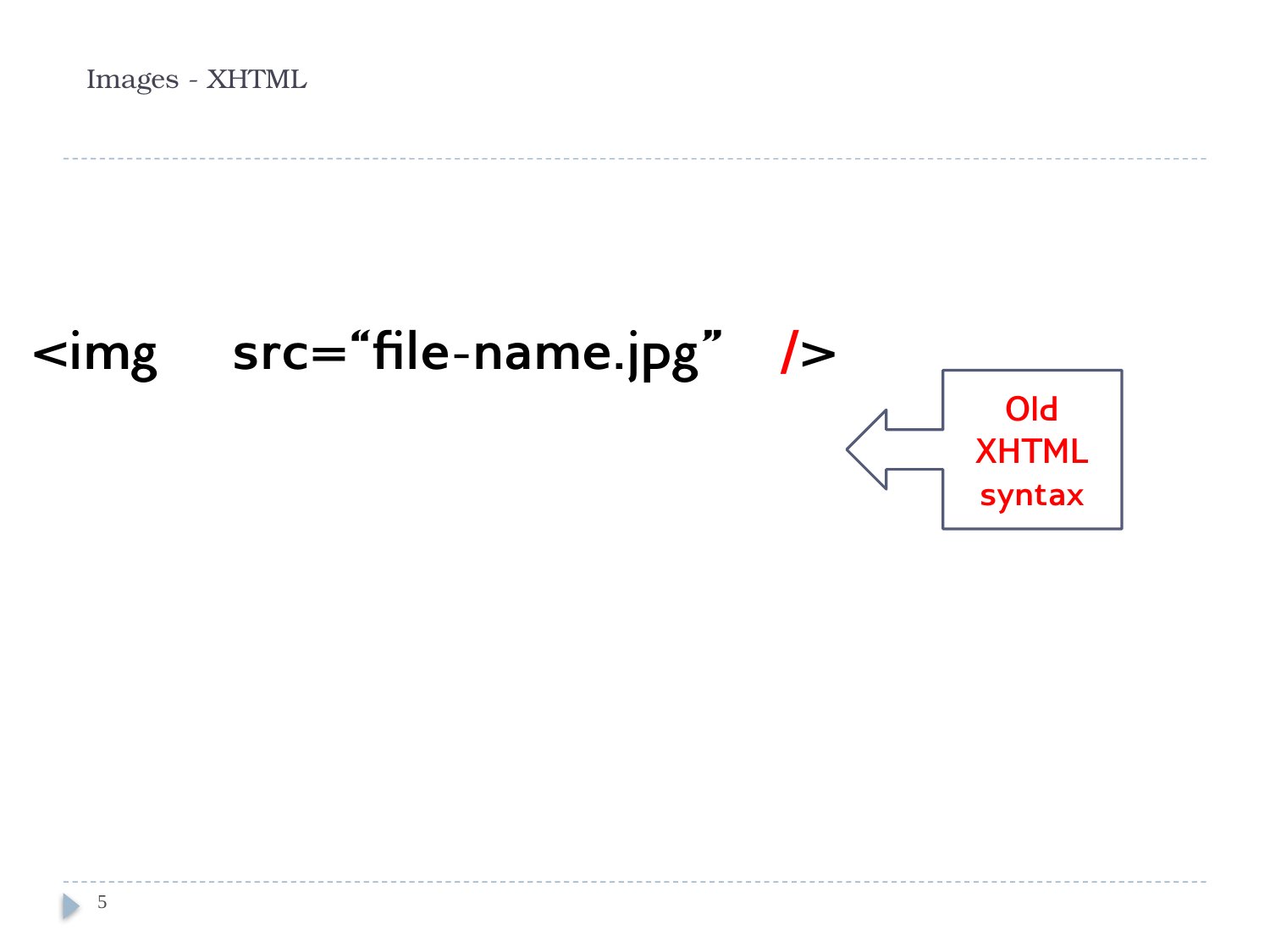

# Images - XHTML

<img    src=“file-name.jpg”   />

Old XHTML syntax
5